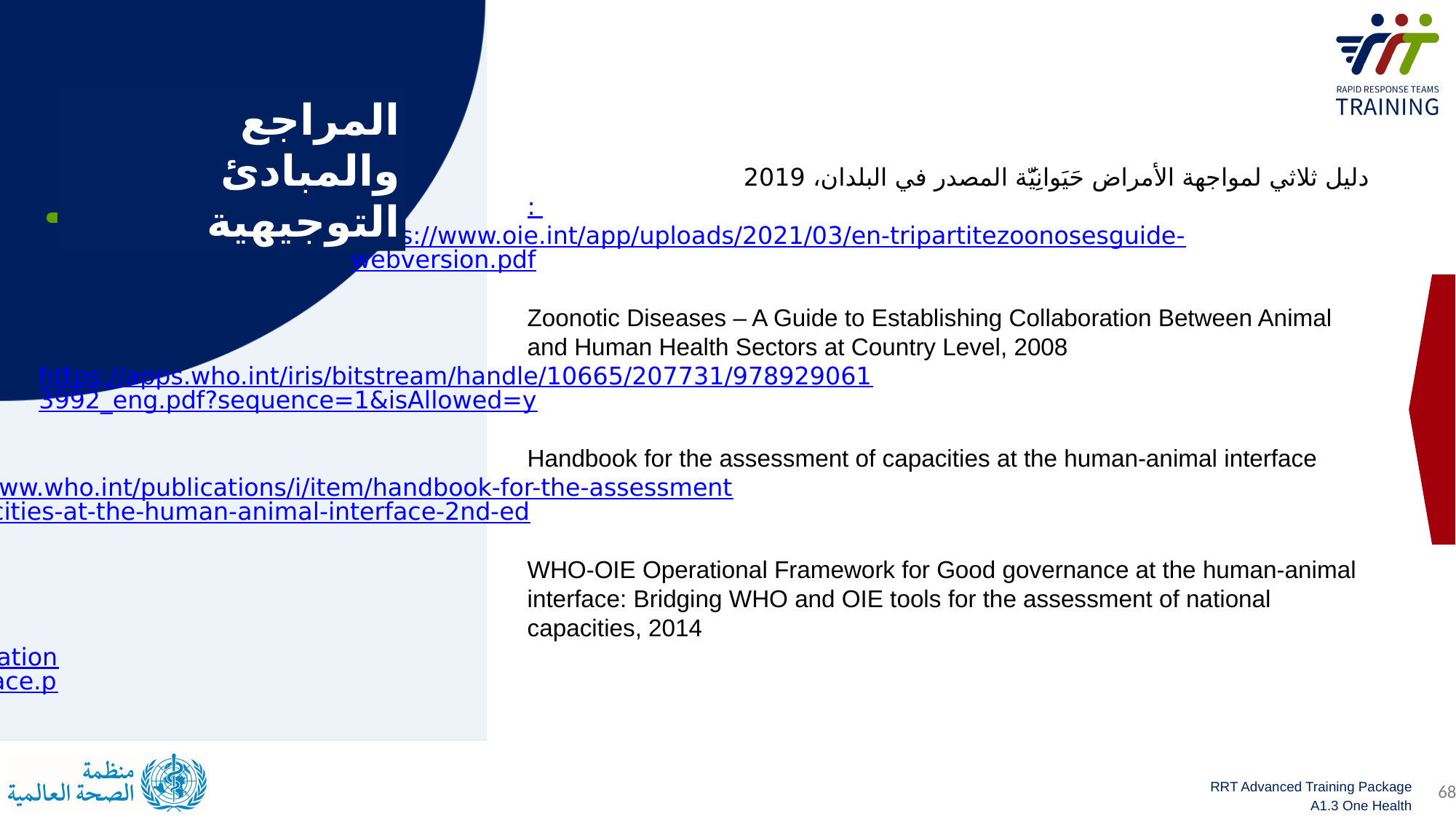

المراجع والمبادئ التوجيهية
دليل ثلاثي لمواجهة الأمراض حَيَوانِيَّة المصدر في البلدان، 2019
: https://www.oie.int/app/uploads/2021/03/en-tripartitezoonosesguide-webversion.pdf

Zoonotic Diseases – A Guide to Establishing Collaboration Between Animal and Human Health Sectors at Country Level, 2008
https://apps.who.int/iris/bitstream/handle/10665/207731/9789290613992_eng.pdf?sequence=1&isAllowed=y

Handbook for the assessment of capacities at the human-animal interface
https://www.who.int/publications/i/item/handbook-for-the-assessment-of-capacities-at-the-human-animal-interface-2nd-ed

WHO-OIE Operational Framework for Good governance at the human-animal interface: Bridging WHO and OIE tools for the assessment of national capacities, 2014
https://cdn.who.int/media/docs/default-source/documents/publications/who-oie-framework-for-good-governance-human-animal-interface.pdf?sfvrsn=f9f92e6b_2&download=true

68